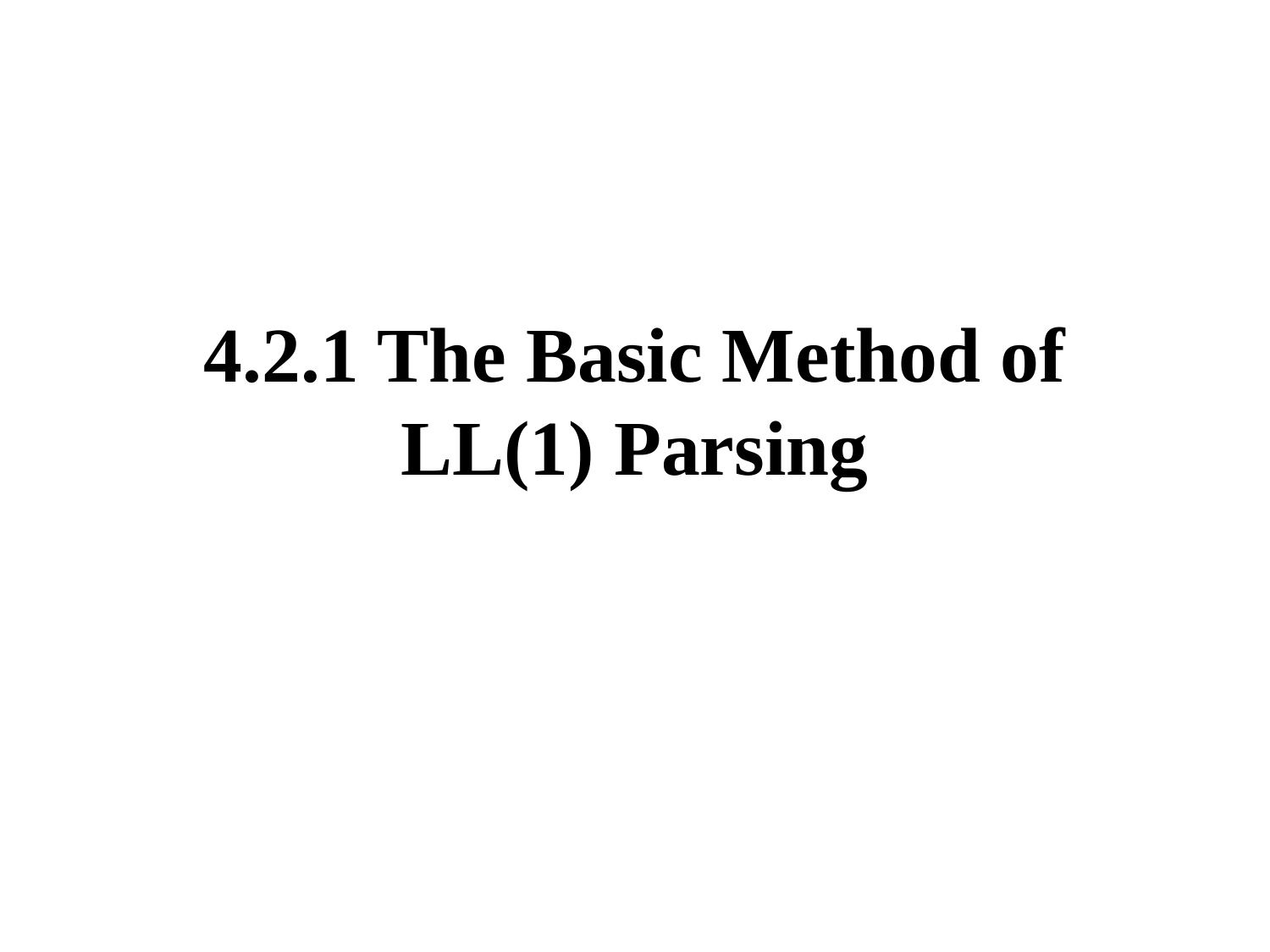

# 4.2.1 The Basic Method of LL(1) Parsing